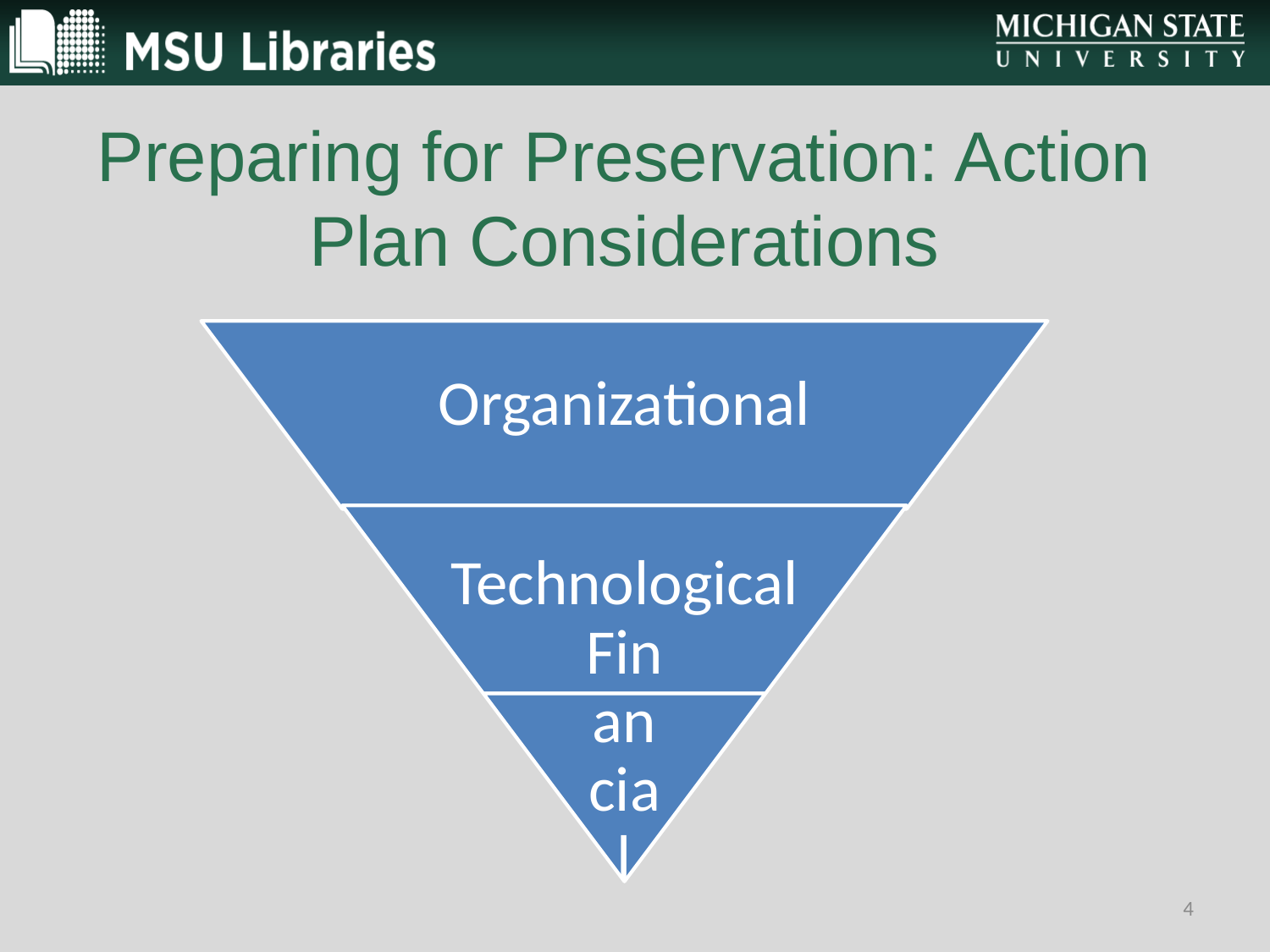

# Preparing for Preservation: Action Plan Considerations

Organizational
Technological
Financial
4